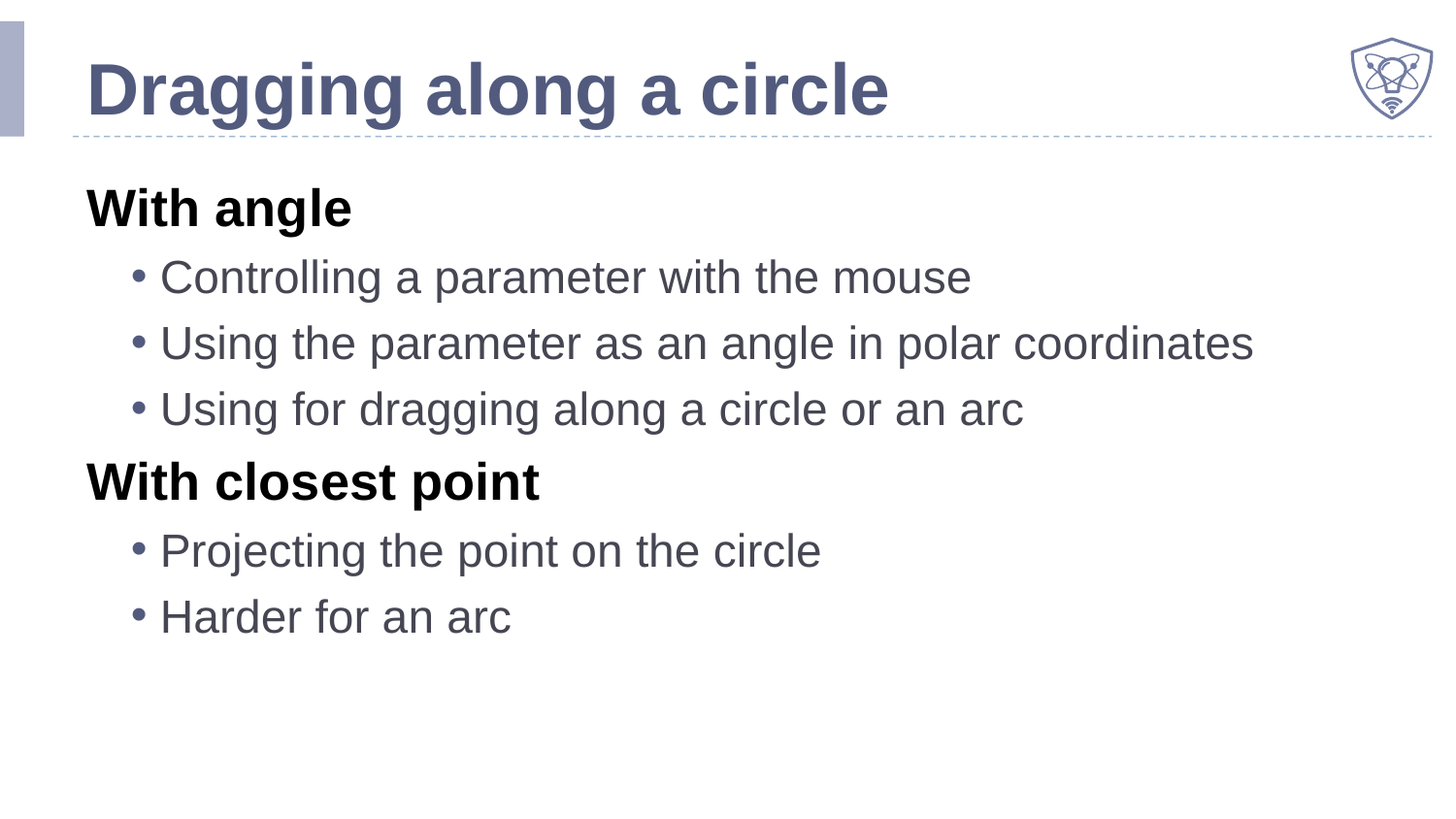

# Dragging along a circle
With angle
Controlling a parameter with the mouse
Using the parameter as an angle in polar coordinates
Using for dragging along a circle or an arc
With closest point
Projecting the point on the circle
Harder for an arc